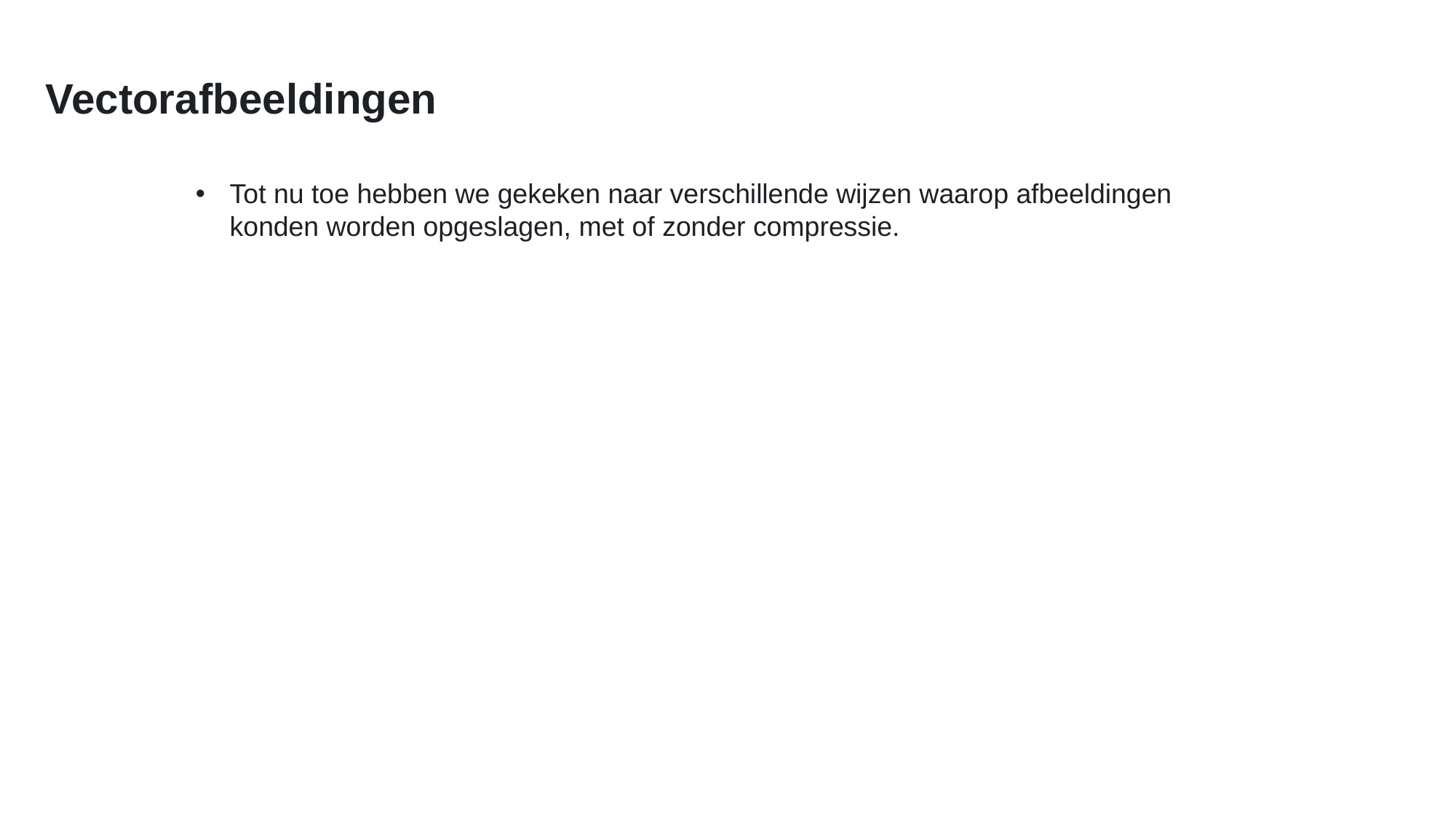

Vectorafbeeldingen
Tot nu toe hebben we gekeken naar verschillende wijzen waarop afbeeldingen konden worden opgeslagen, met of zonder compressie.